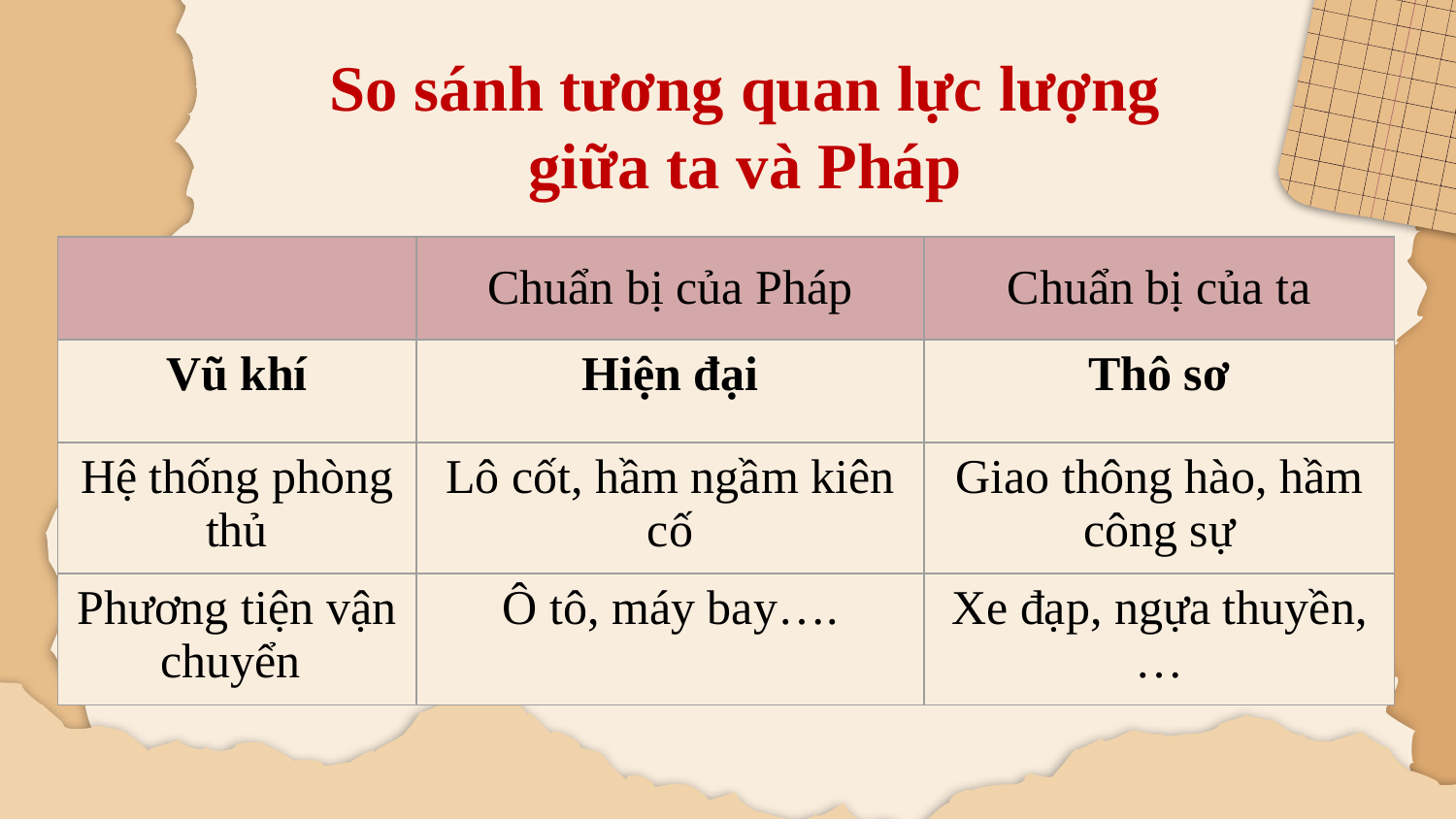

So sánh tương quan lực lượng giữa ta và Pháp
|  | Chuẩn bị của Pháp | Chuẩn bị của ta |
| --- | --- | --- |
| Vũ khí | Hiện đại | Thô sơ |
| Hệ thống phòng thủ | Lô cốt, hầm ngầm kiên cố | Giao thông hào, hầm công sự |
| Phương tiện vận chuyển | Ô tô, máy bay…. | Xe đạp, ngựa thuyền,… |